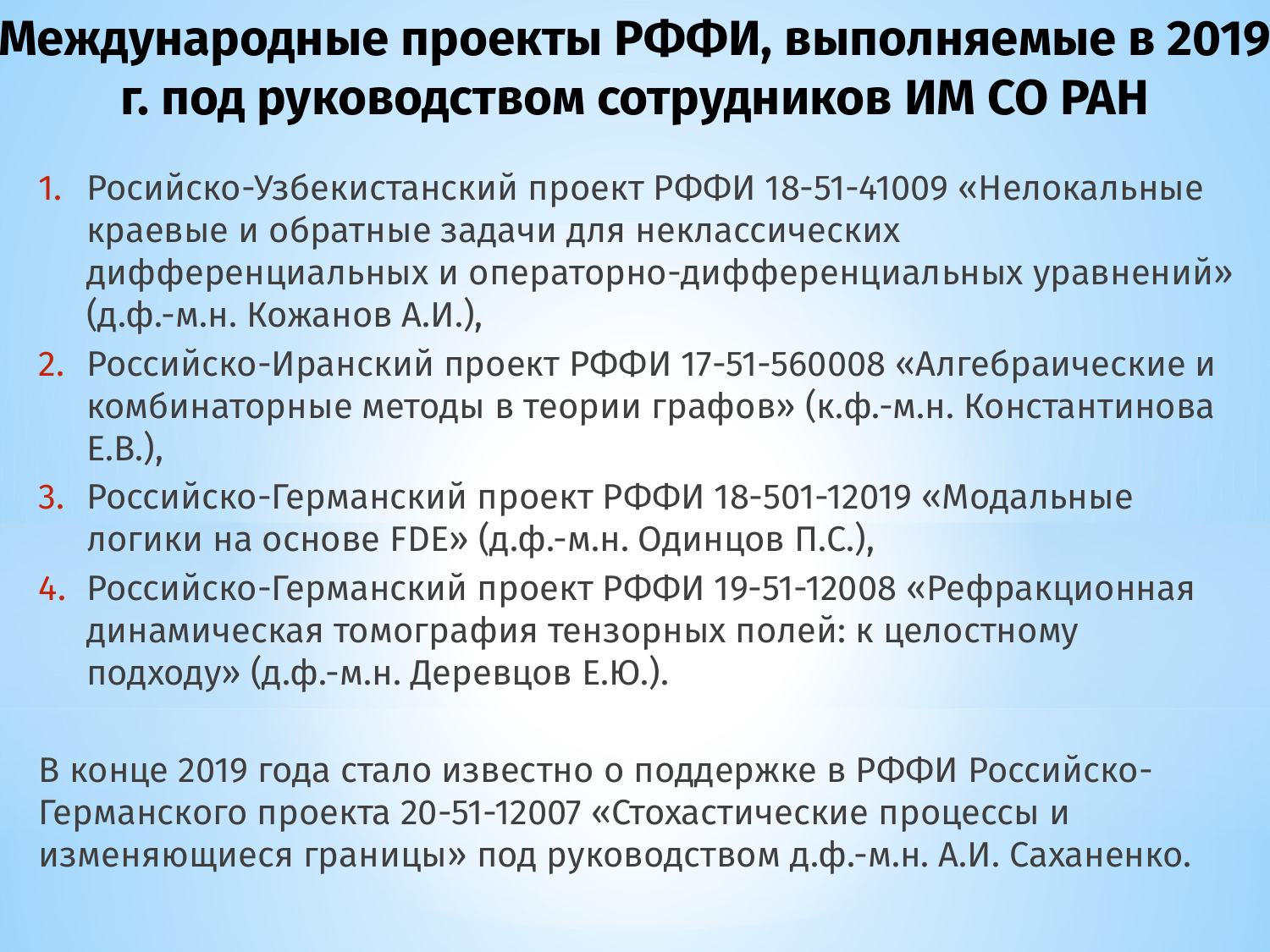

# Международные проекты РФФИ, выполняемые в 2019 г. под руководством сотрудников ИМ СО РАН
Росийско-Узбекистанский проект РФФИ 18-51-41009 «Нелокальные краевые и обратные задачи для неклассических дифференциальных и операторно-дифференциальных уравнений» (д.ф.-м.н. Кожанов А.И.),
Российско-Иранский проект РФФИ 17-51-560008 «Алгебраические и комбинаторные методы в теории графов» (к.ф.-м.н. Константинова Е.В.),
Российско-Германский проект РФФИ 18-501-12019 «Модальные логики на основе FDE» (д.ф.-м.н. Одинцов П.С.),
Российско-Германский проект РФФИ 19-51-12008 «Рефракционная динамическая томография тензорных полей: к целостному подходу» (д.ф.-м.н. Деревцов Е.Ю.).

В конце 2019 года стало известно о поддержке в РФФИ Российско-Германского проекта 20-51-12007 «Стохастические процессы и изменяющиеся границы» под руководством д.ф.-м.н. А.И. Саханенко.